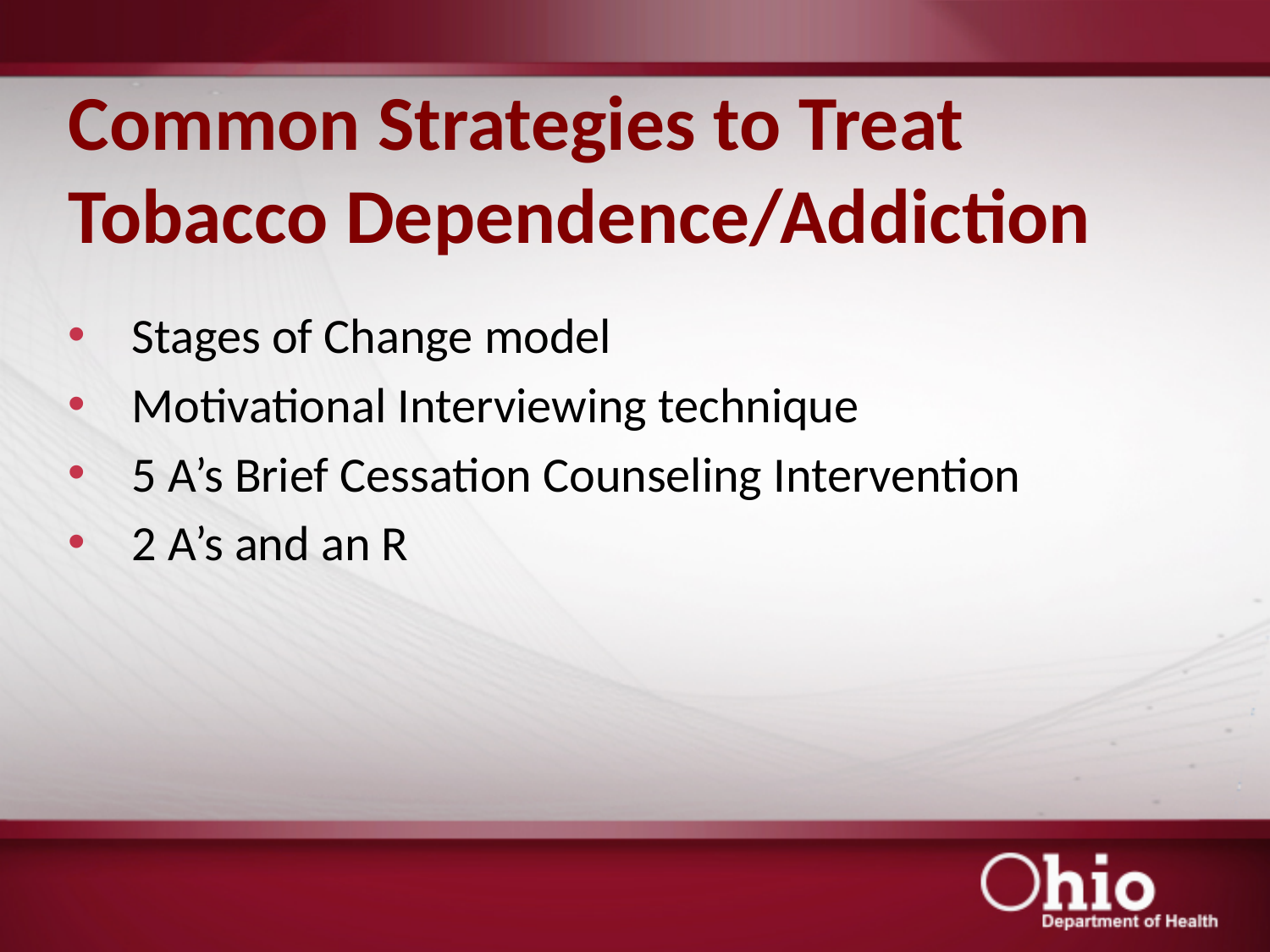

# Common Strategies to Treat Tobacco Dependence/Addiction
Stages of Change model
Motivational Interviewing technique
5 A’s Brief Cessation Counseling Intervention
2 A’s and an R